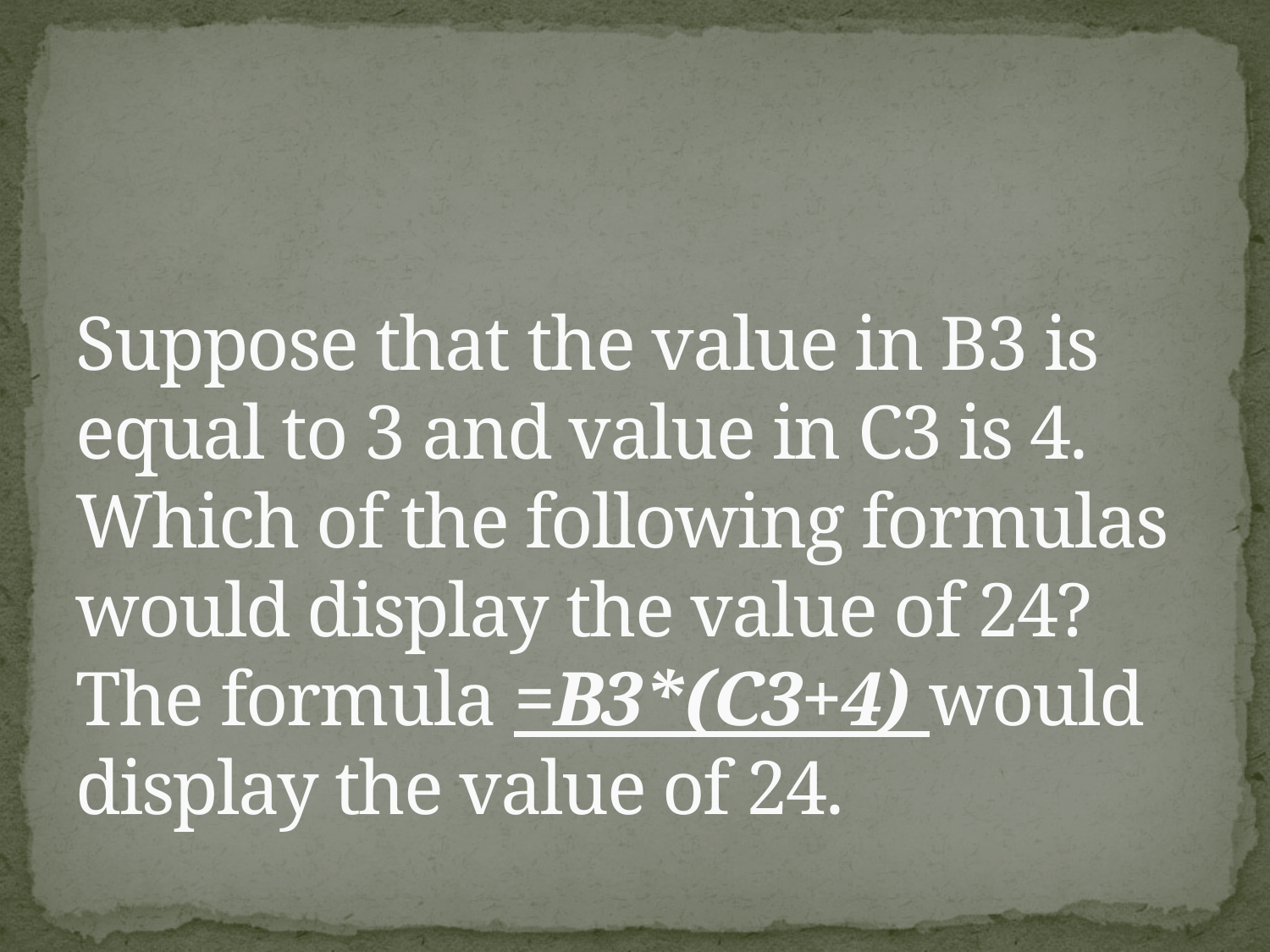

# Suppose that the value in B3 is equal to 3 and value in C3 is 4.  Which of the following formulas would display the value of 24?  The formula =B3*(C3+4) would display the value of 24.